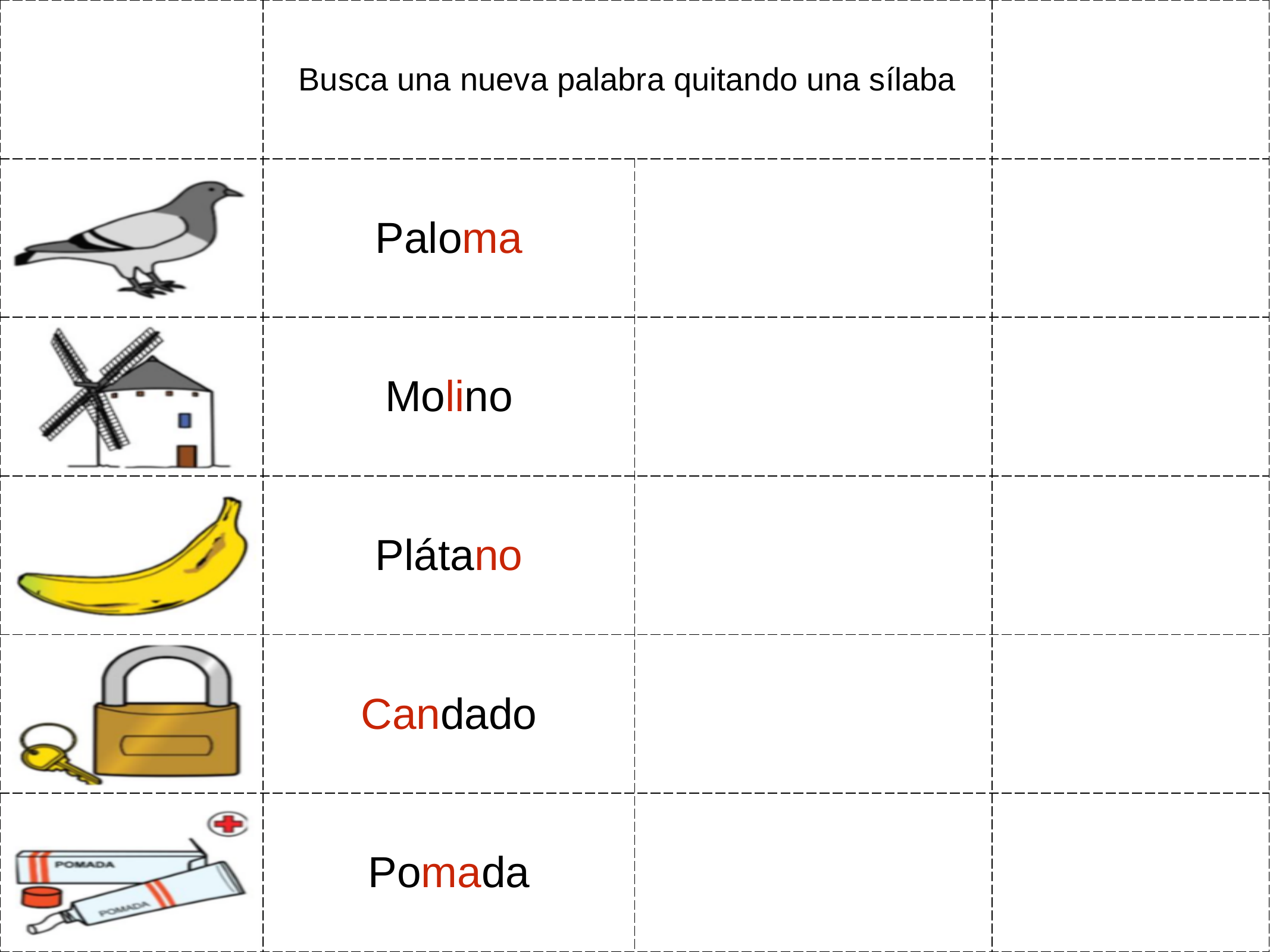

|  | Busca una nueva palabra quitando una sílaba |  |  |
| --- | --- | --- | --- |
|  | Paloma |  |  |
|  | Molino |  |  |
|  | Plátano |  |  |
|  | Candado |  |  |
|  | Pomada |  |  |